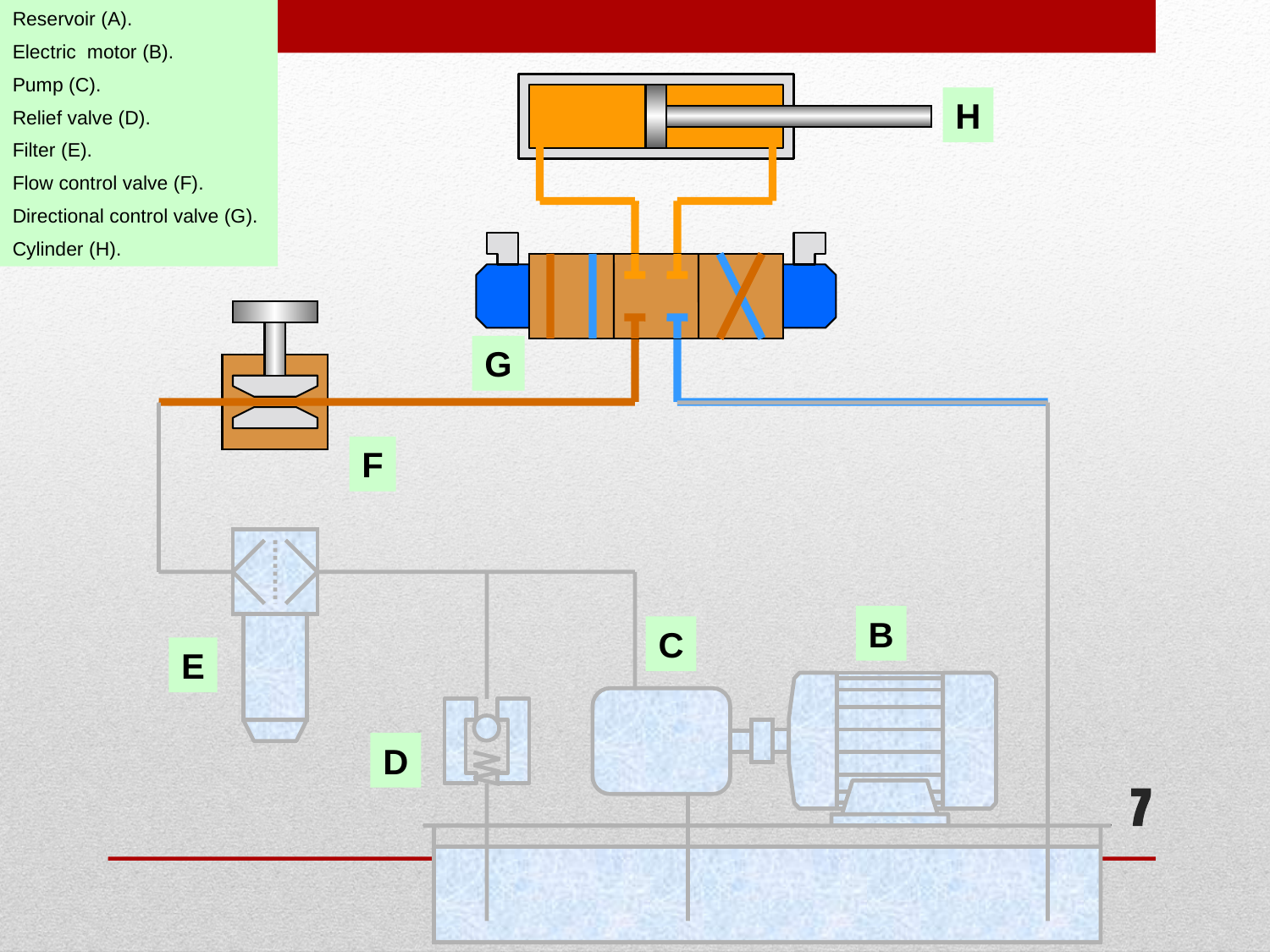

Reservoir (A).
Electric  motor (B).
Pump (C).
Relief valve (D).
Filter (E).
Flow control valve (F).
Directional control valve (G).
Cylinder (H).

H

G

F

B
C
E

D

7

A